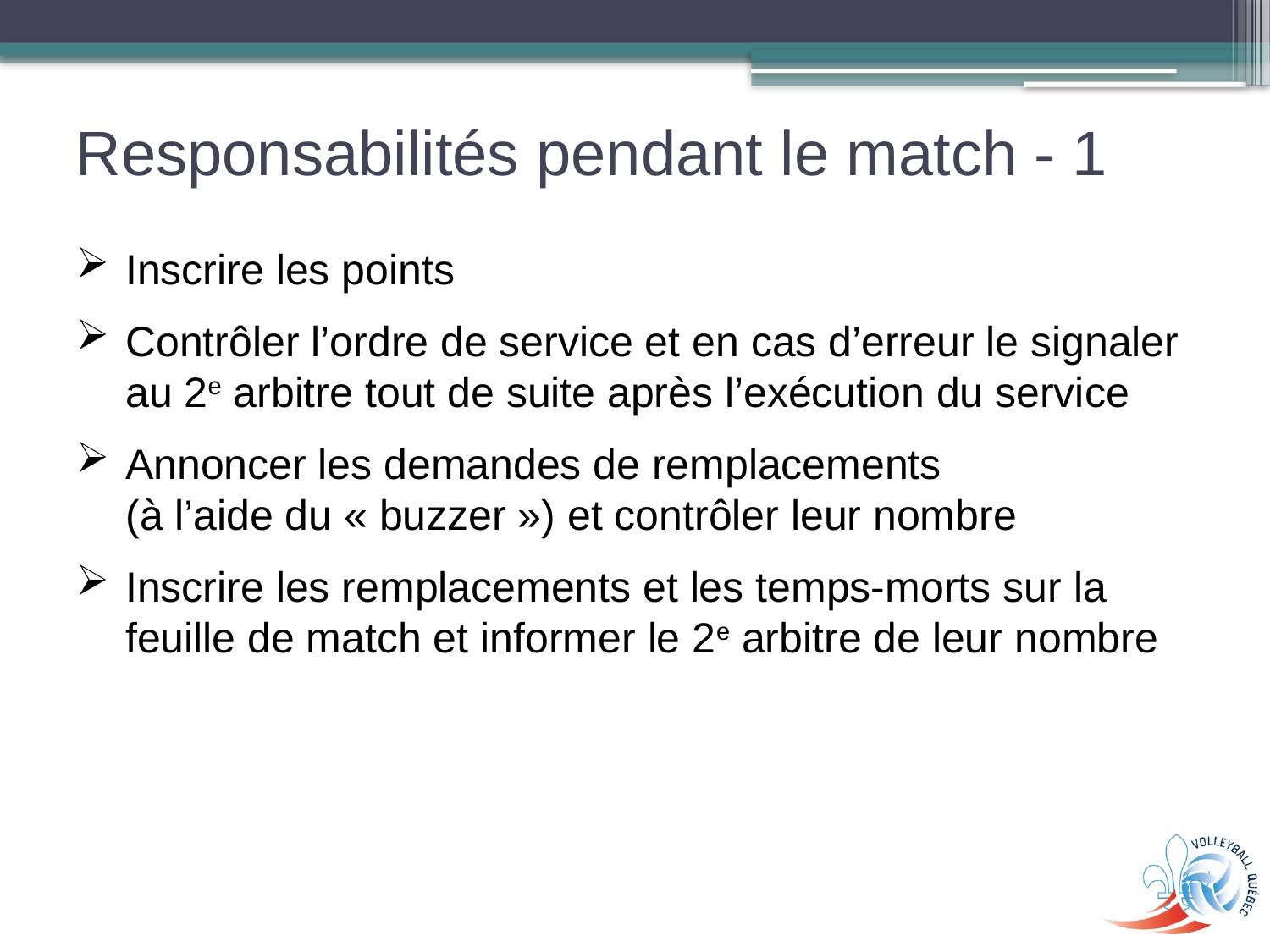

# Responsabilités pendant le match - 1
Inscrire les points
Contrôler l’ordre de service et en cas d’erreur le signaler
au 2e arbitre tout de suite après l’exécution du service
Annoncer les demandes de remplacements
(à l’aide du « buzzer ») et contrôler leur nombre
Inscrire les remplacements et les temps-morts sur la feuille de match et informer le 2e arbitre de leur nombre